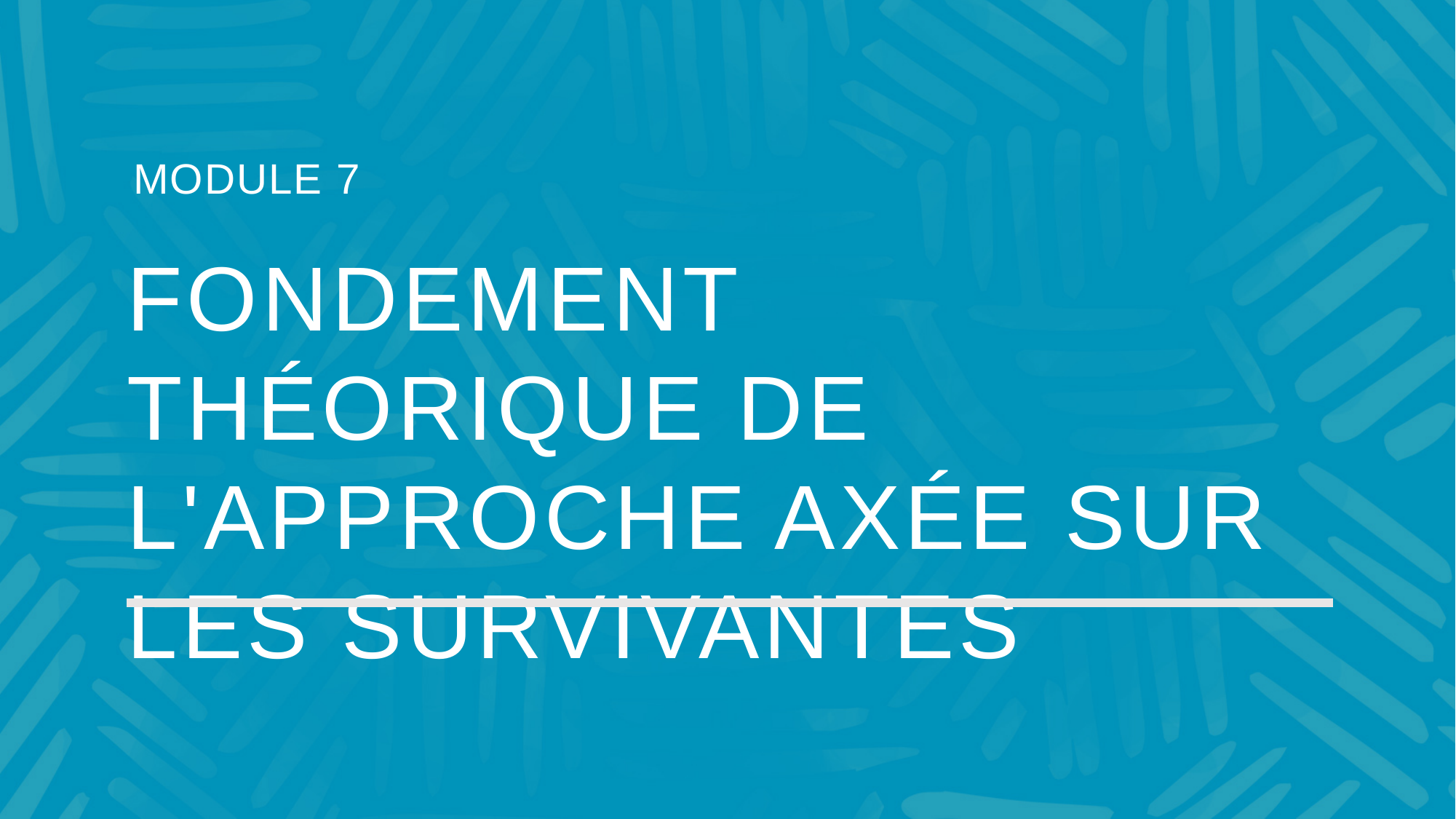

MODULE 7
# Fondement théorique de l'approche axée sur les survivantes